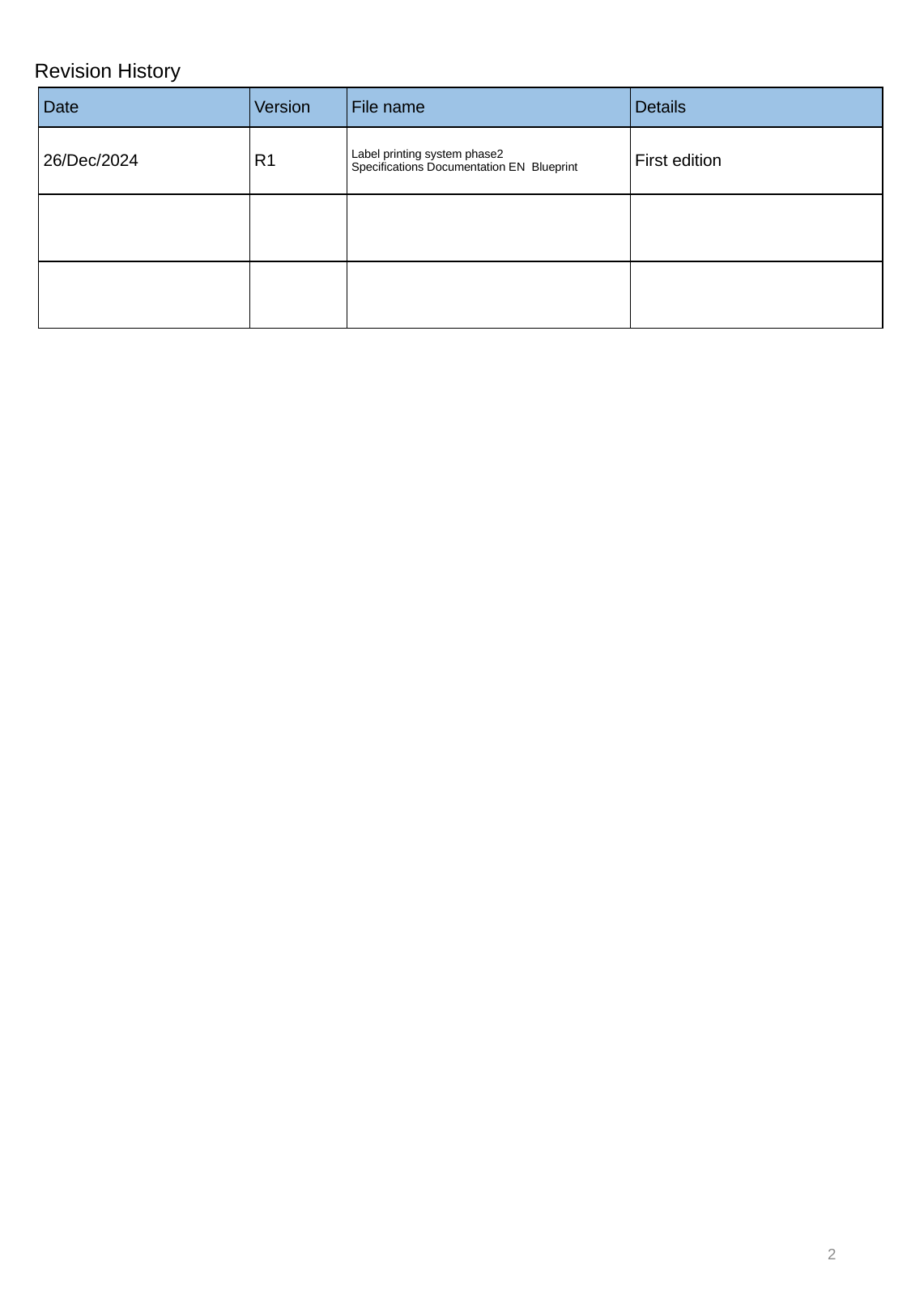

Revision History
| Date | Version | File name | Details |
| --- | --- | --- | --- |
| 26/Dec/2024 | R1 | Label printing system phase2 Specifications Documentation EN Blueprint | First edition |
|  |  |  |  |
|  |  |  |  |
2